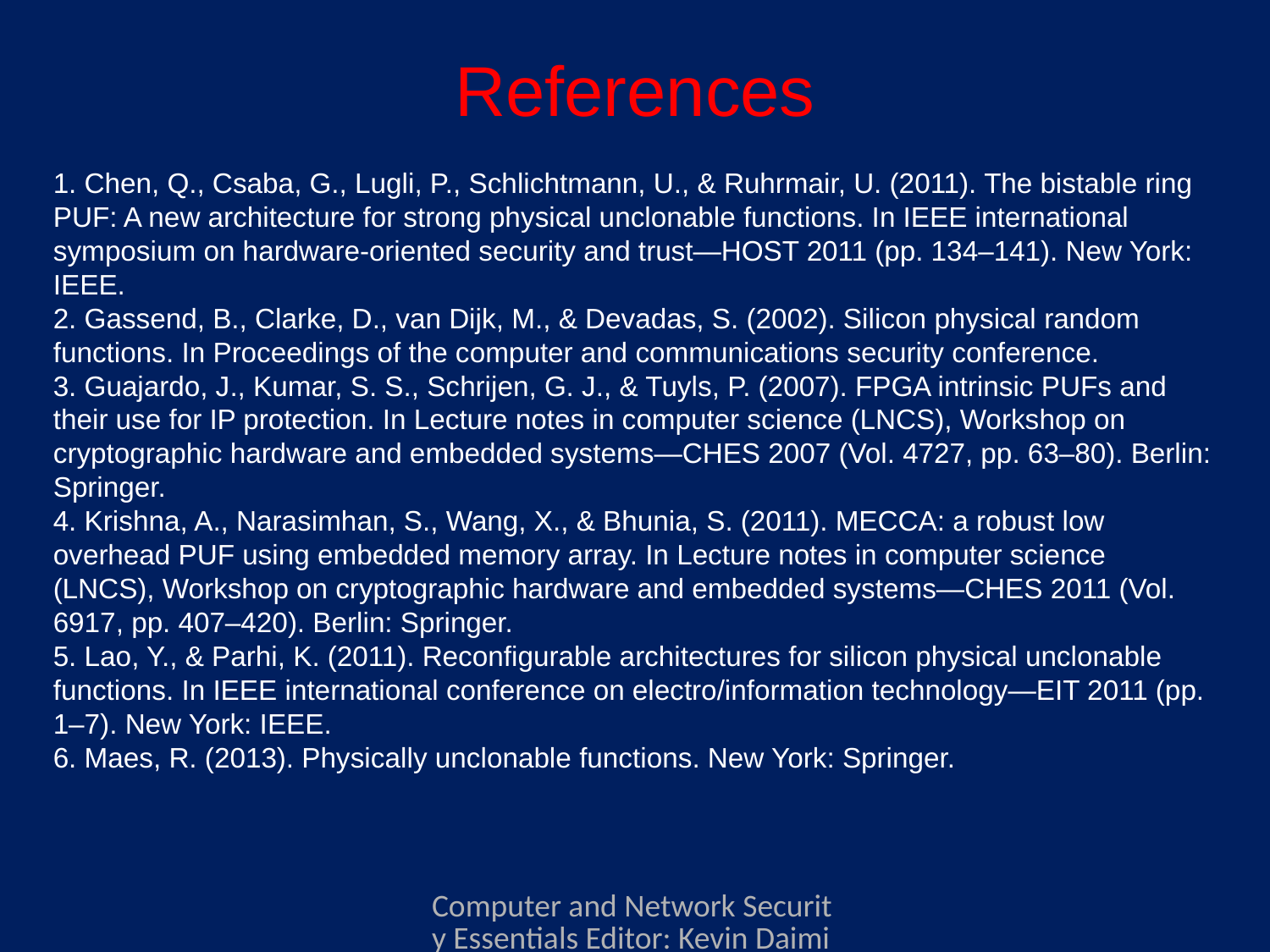

# References
1. Chen, Q., Csaba, G., Lugli, P., Schlichtmann, U., & Ruhrmair, U. (2011). The bistable ring
PUF: A new architecture for strong physical unclonable functions. In IEEE international symposium on hardware-oriented security and trust—HOST 2011 (pp. 134–141). New York: IEEE.
2. Gassend, B., Clarke, D., van Dijk, M., & Devadas, S. (2002). Silicon physical random functions. In Proceedings of the computer and communications security conference.
3. Guajardo, J., Kumar, S. S., Schrijen, G. J., & Tuyls, P. (2007). FPGA intrinsic PUFs and their use for IP protection. In Lecture notes in computer science (LNCS), Workshop on cryptographic hardware and embedded systems—CHES 2007 (Vol. 4727, pp. 63–80). Berlin: Springer.
4. Krishna, A., Narasimhan, S., Wang, X., & Bhunia, S. (2011). MECCA: a robust low overhead PUF using embedded memory array. In Lecture notes in computer science (LNCS), Workshop on cryptographic hardware and embedded systems—CHES 2011 (Vol. 6917, pp. 407–420). Berlin: Springer.
5. Lao, Y., & Parhi, K. (2011). Reconfigurable architectures for silicon physical unclonable
functions. In IEEE international conference on electro/information technology—EIT 2011 (pp.
1–7). New York: IEEE.
6. Maes, R. (2013). Physically unclonable functions. New York: Springer.
Computer and Network Security Essentials Editor: Kevin Daimi Associate Editors: Guillermo Francia, Levent Ertaul, Luis H. Encinas, Eman El-Sheikh Published by Springer